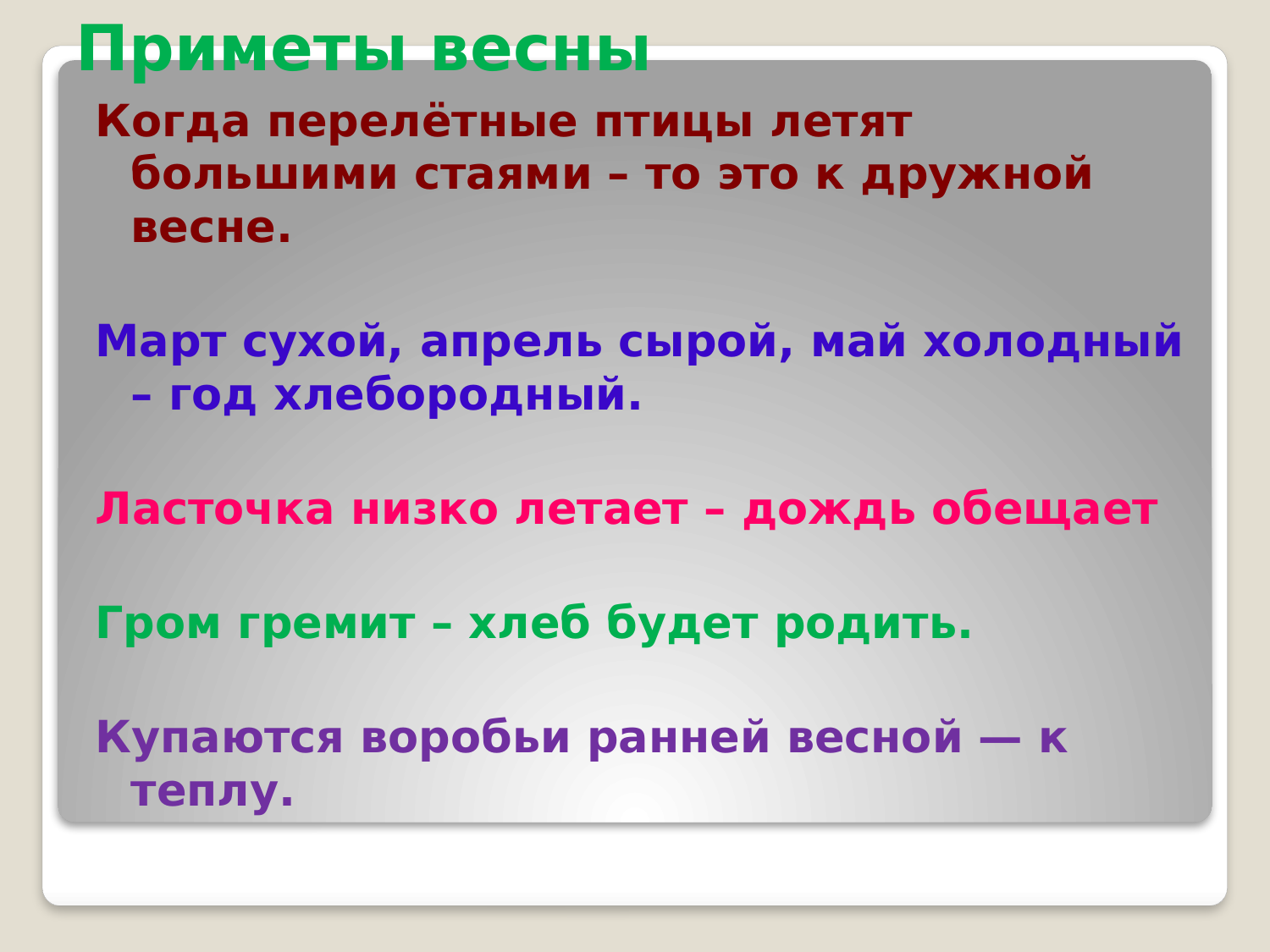

# Приметы весны
Когда перелётные птицы летят большими стаями – то это к дружной весне.

Март сухой, апрель сырой, май холодный – год хлебородный.

Ласточка низко летает – дождь обещает

Гром гремит – хлеб будет родить.

Купаются воробьи ранней весной — к теплу.